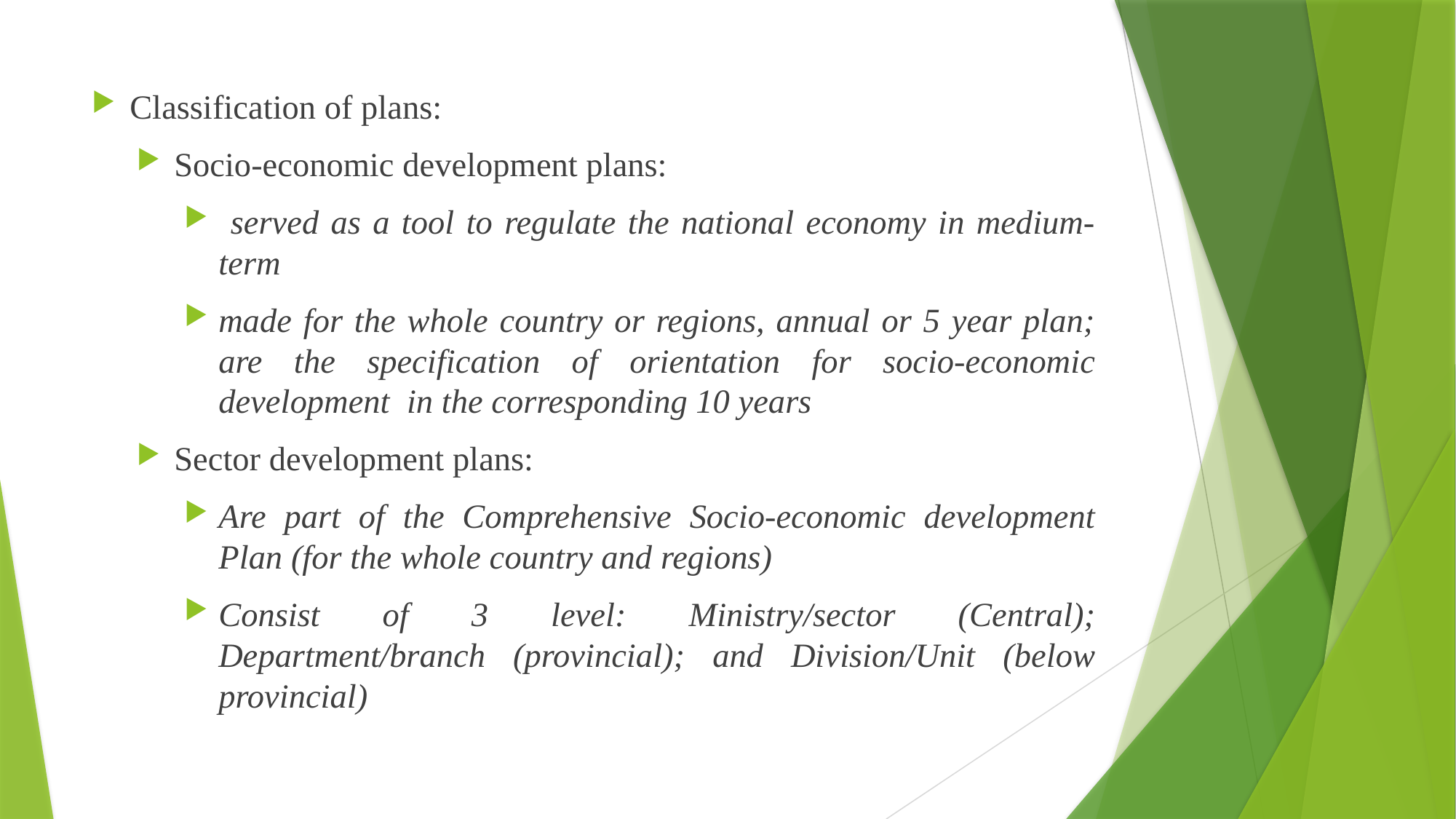

Classification of plans:
Socio-economic development plans:
 served as a tool to regulate the national economy in medium-term
made for the whole country or regions, annual or 5 year plan; are the specification of orientation for socio-economic development  in the corresponding 10 years
Sector development plans:
Are part of the Comprehensive Socio-economic development Plan (for the whole country and regions)
Consist of 3 level: Ministry/sector (Central); Department/branch (provincial); and Division/Unit (below provincial)